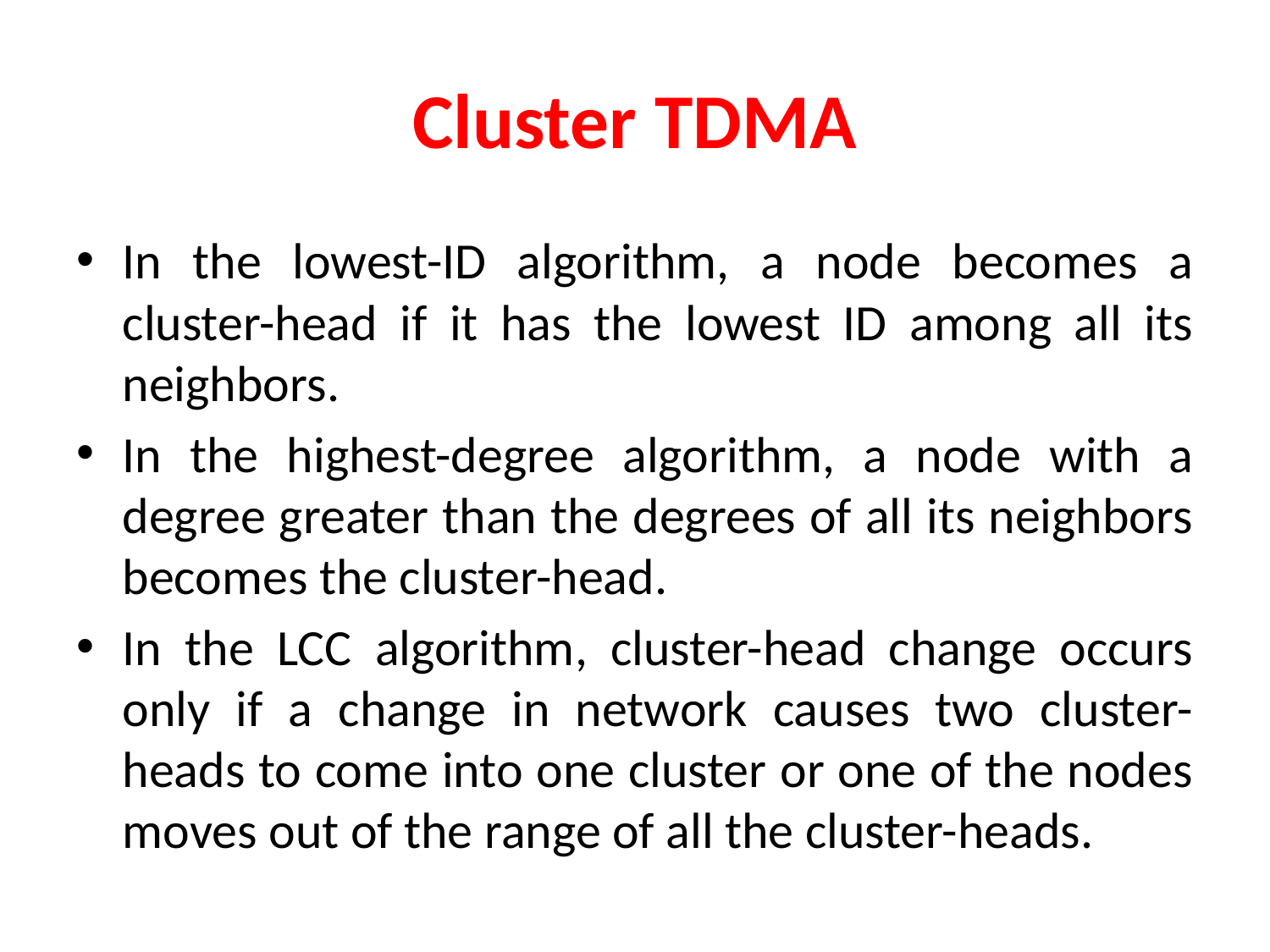

# Cluster TDMA
In the lowest-ID algorithm, a node becomes a cluster-head if it has the lowest ID among all its neighbors.
In the highest-degree algorithm, a node with a degree greater than the degrees of all its neighbors becomes the cluster-head.
In the LCC algorithm, cluster-head change occurs only if a change in network causes two cluster-heads to come into one cluster or one of the nodes moves out of the range of all the cluster-heads.